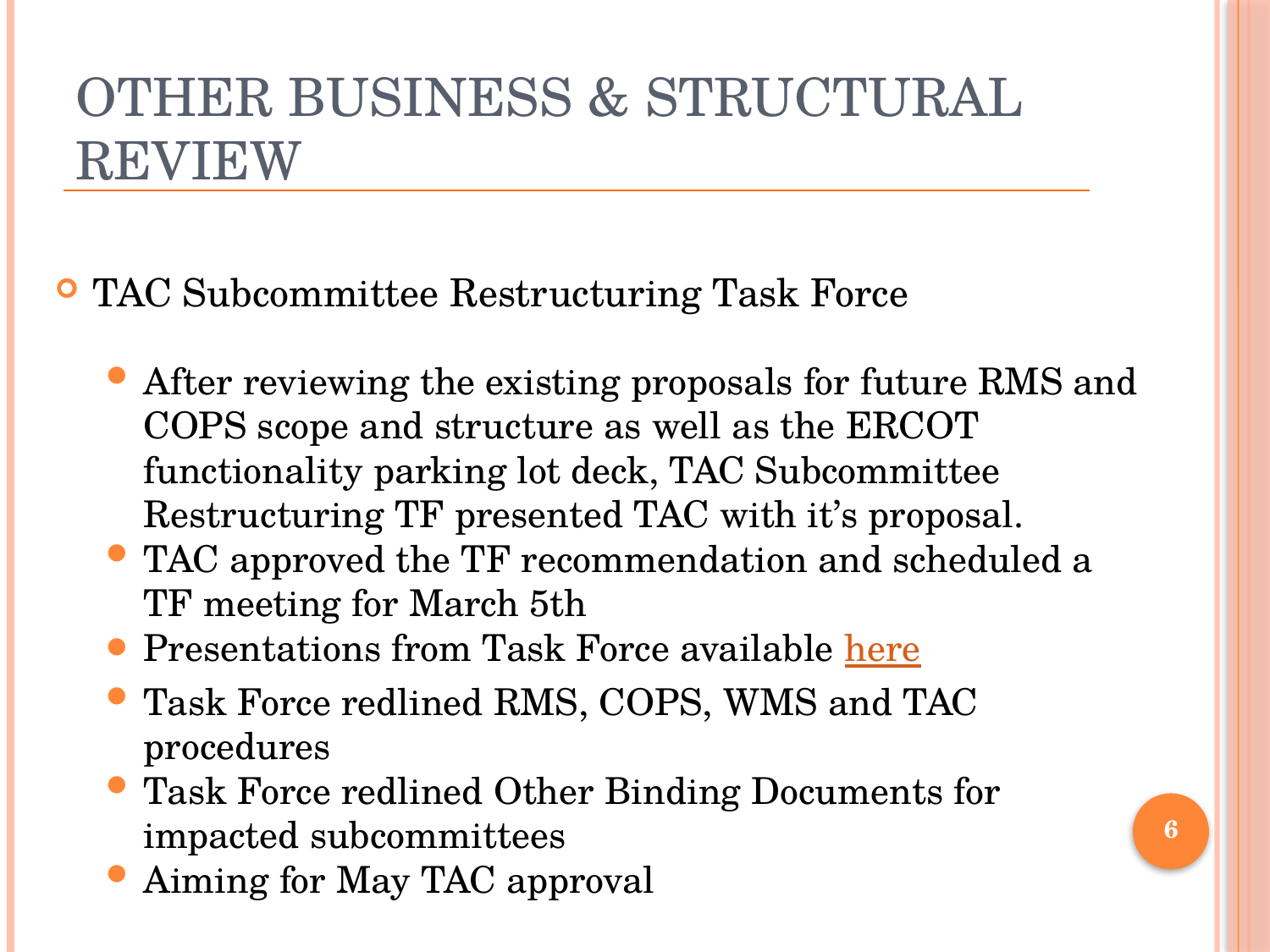

# Other Business & Structural Review

TAC Subcommittee Restructuring Task Force

After reviewing the existing proposals for future RMS and COPS scope and structure as well as the ERCOT functionality parking lot deck, TAC Subcommittee Restructuring TF presented TAC with it’s proposal.
TAC approved the TF recommendation and scheduled a TF meeting for March 5th
Presentations from Task Force available here
Task Force redlined RMS, COPS, WMS and TAC procedures
Task Force redlined Other Binding Documents for impacted subcommittees
Aiming for May TAC approval

6